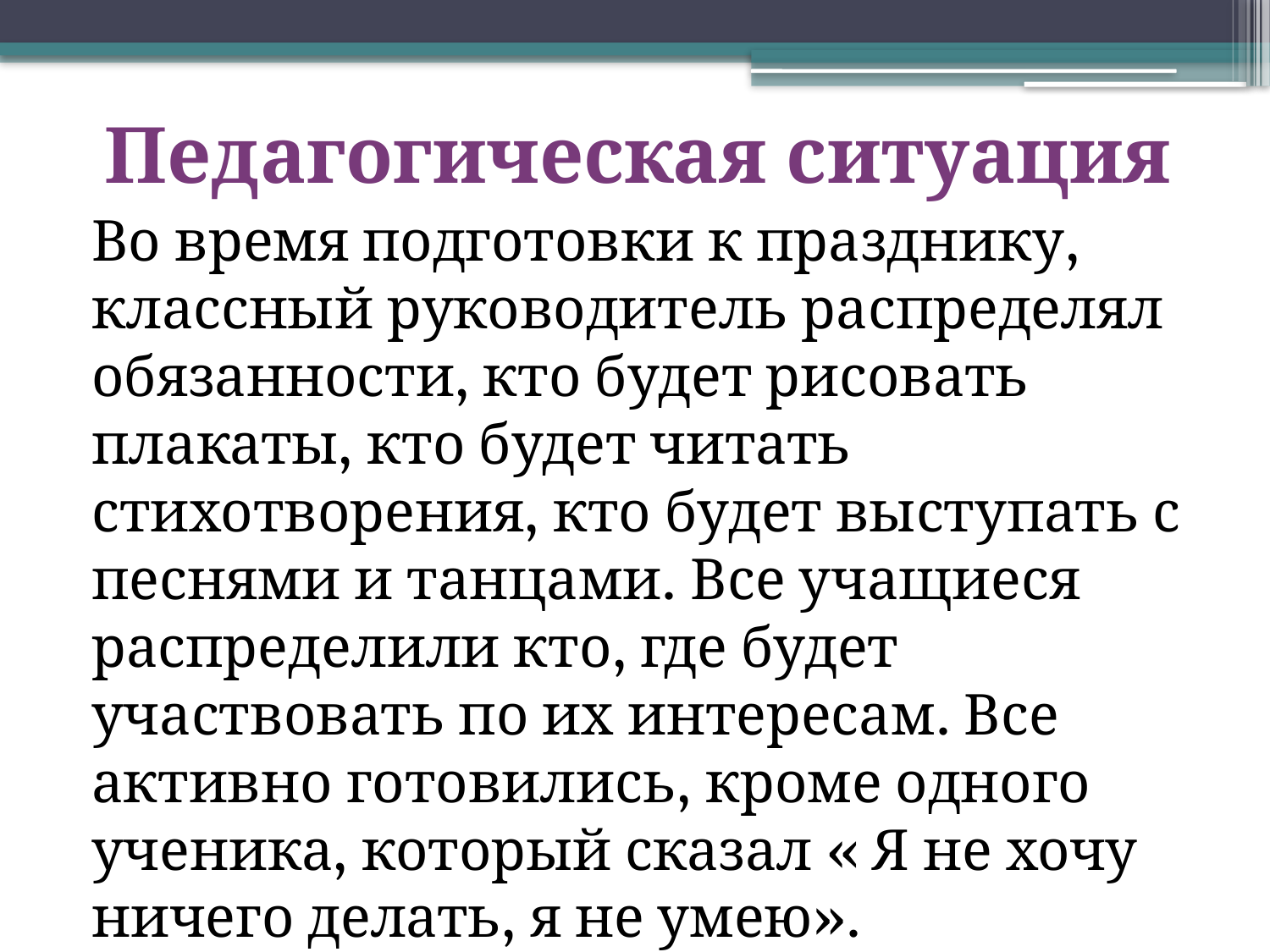

Педагогическая ситуация
Во время подготовки к празднику, классный руководитель распределял обязанности, кто будет рисовать плакаты, кто будет читать стихотворения, кто будет выступать с песнями и танцами. Все учащиеся распределили кто, где будет участвовать по их интересам. Все активно готовились, кроме одного ученика, который сказал « Я не хочу ничего делать, я не умею».